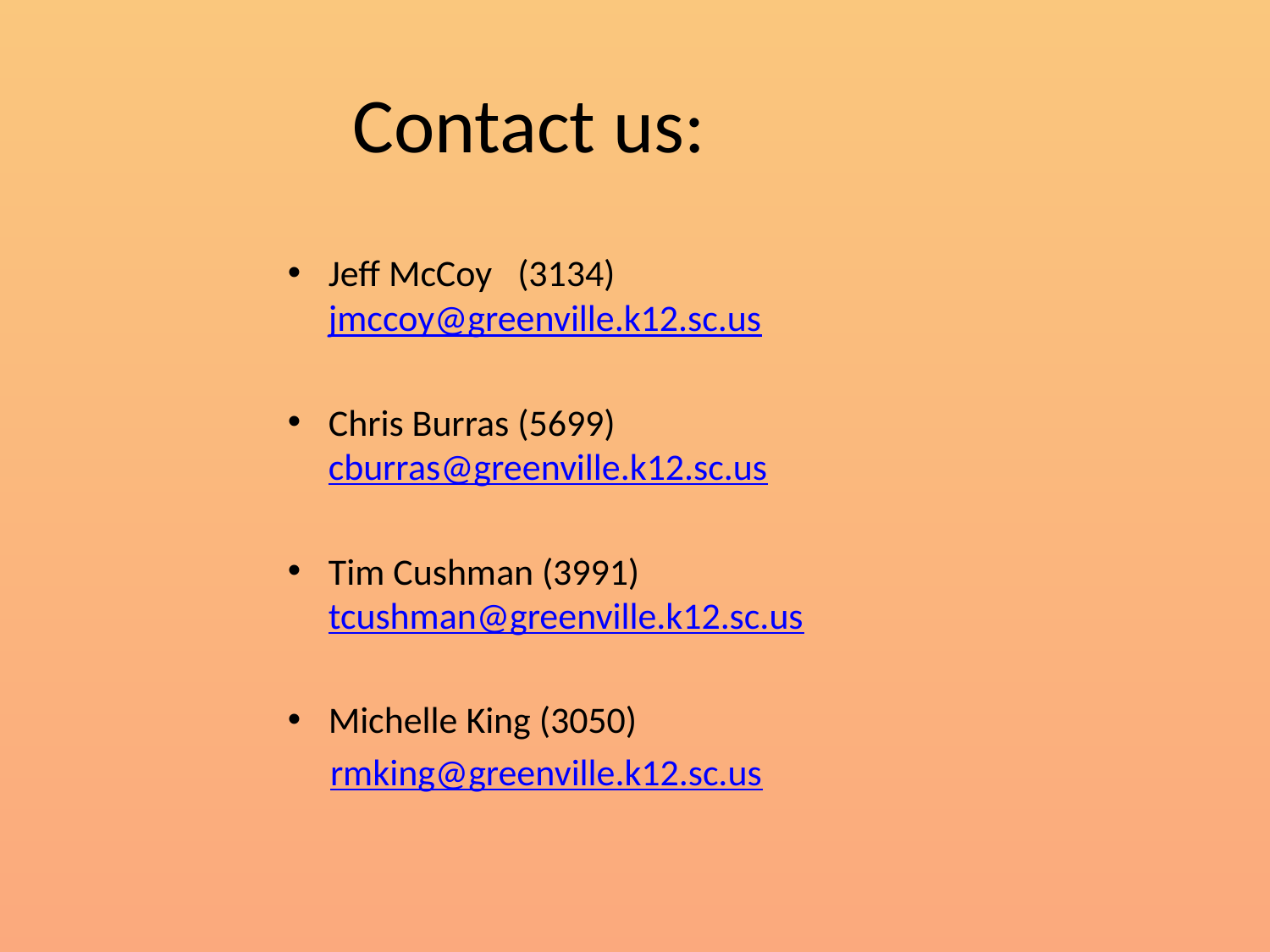

# Contact us:
Jeff McCoy   (3134)
jmccoy@greenville.k12.sc.us

Chris Burras (5699)
cburras@greenville.k12.sc.us

Tim Cushman (3991)
tcushman@greenville.k12.sc.us

Michelle King (3050)
     rmking@greenville.k12.sc.us